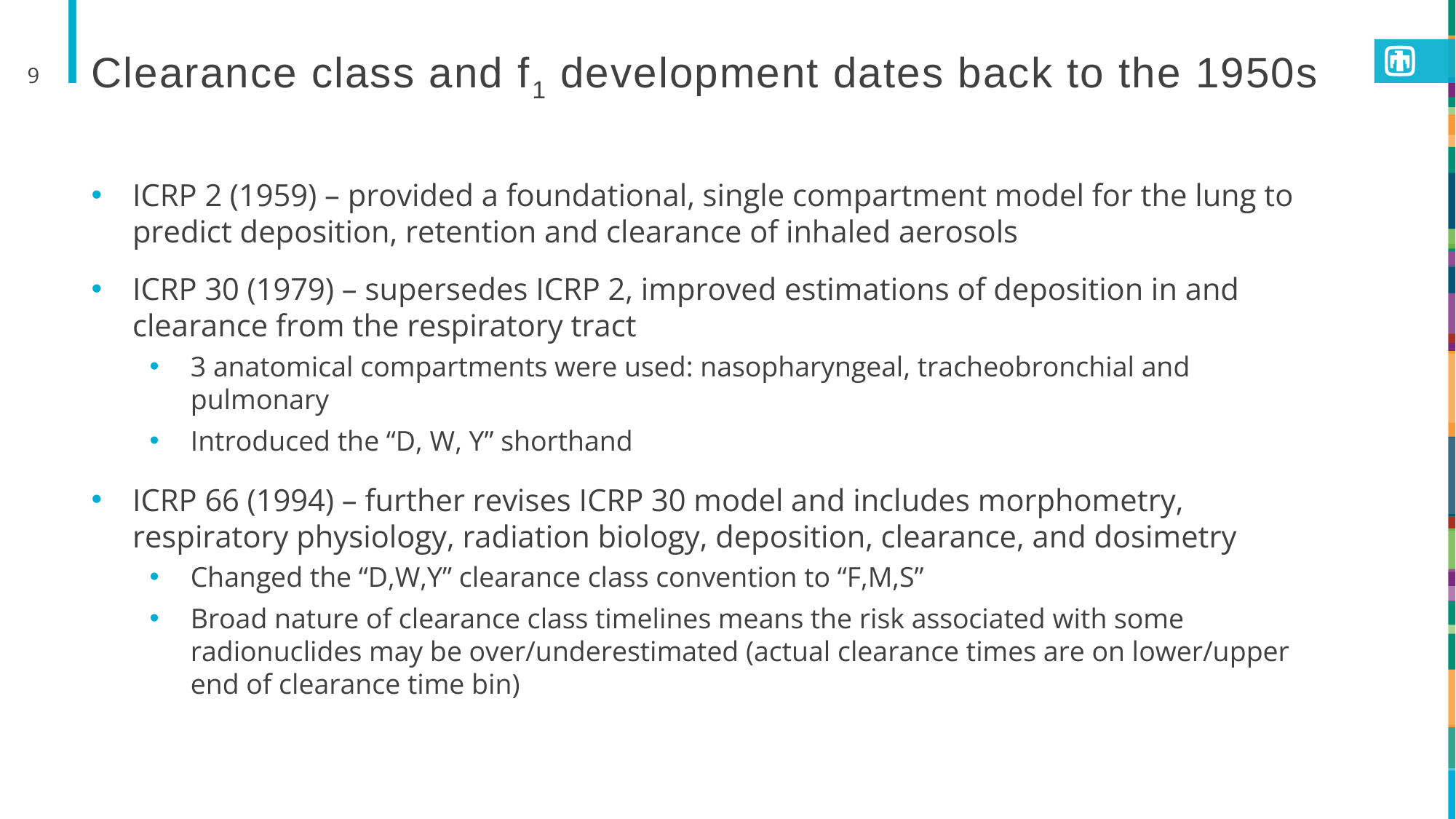

9
# Clearance class and f1 development dates back to the 1950s
ICRP 2 (1959) – provided a foundational, single compartment model for the lung to predict deposition, retention and clearance of inhaled aerosols
ICRP 30 (1979) – supersedes ICRP 2, improved estimations of deposition in and clearance from the respiratory tract
3 anatomical compartments were used: nasopharyngeal, tracheobronchial and pulmonary
Introduced the “D, W, Y” shorthand
ICRP 66 (1994) – further revises ICRP 30 model and includes morphometry, respiratory physiology, radiation biology, deposition, clearance, and dosimetry
Changed the “D,W,Y” clearance class convention to “F,M,S”
Broad nature of clearance class timelines means the risk associated with some radionuclides may be over/underestimated (actual clearance times are on lower/upper end of clearance time bin)